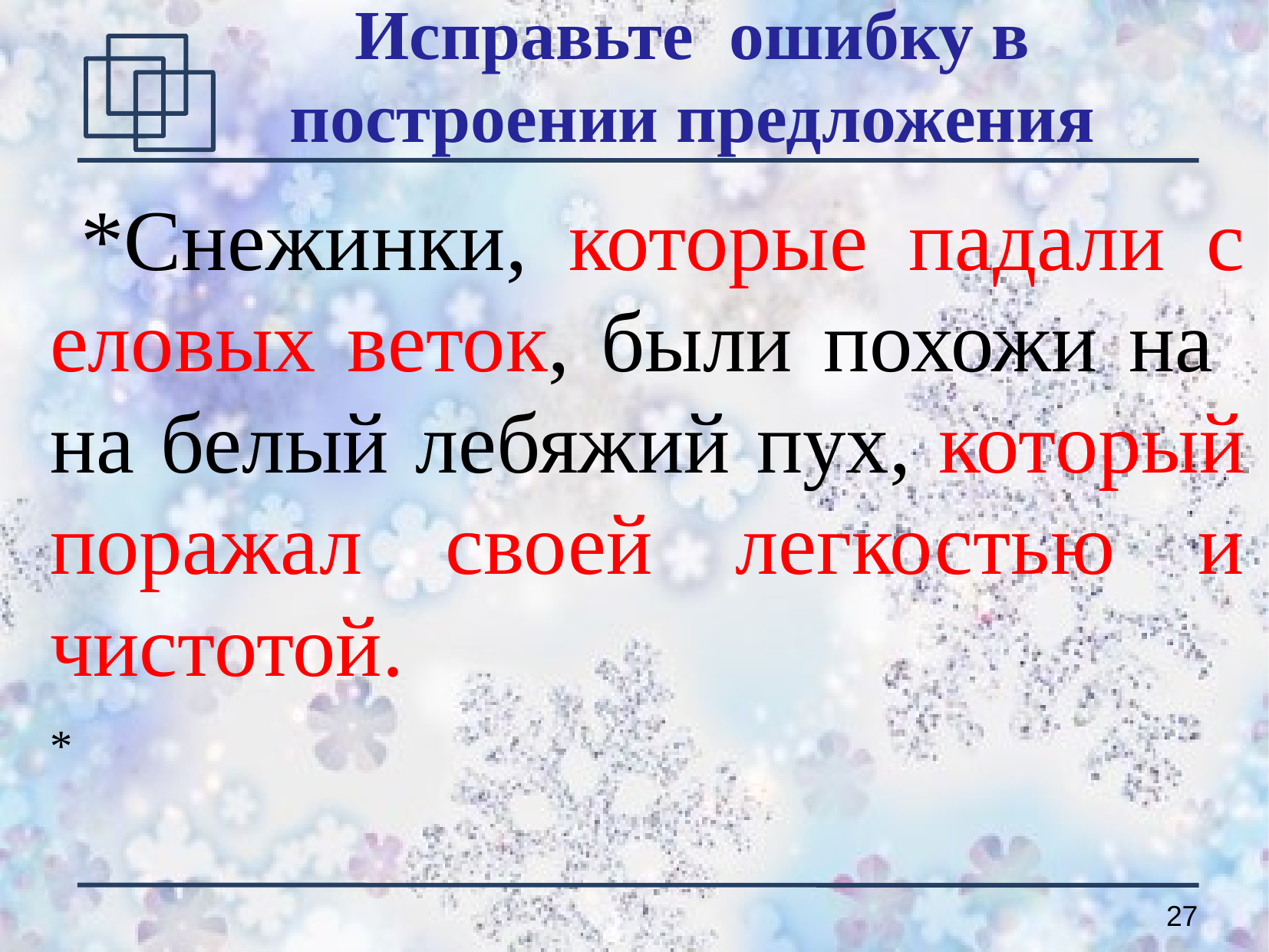

# Исправьте  ошибку в построении предложения
 *Снежинки, которые падали с еловых веток, были похожи на  на белый лебяжий пух, который поражал своей легкостью и чистотой.
*